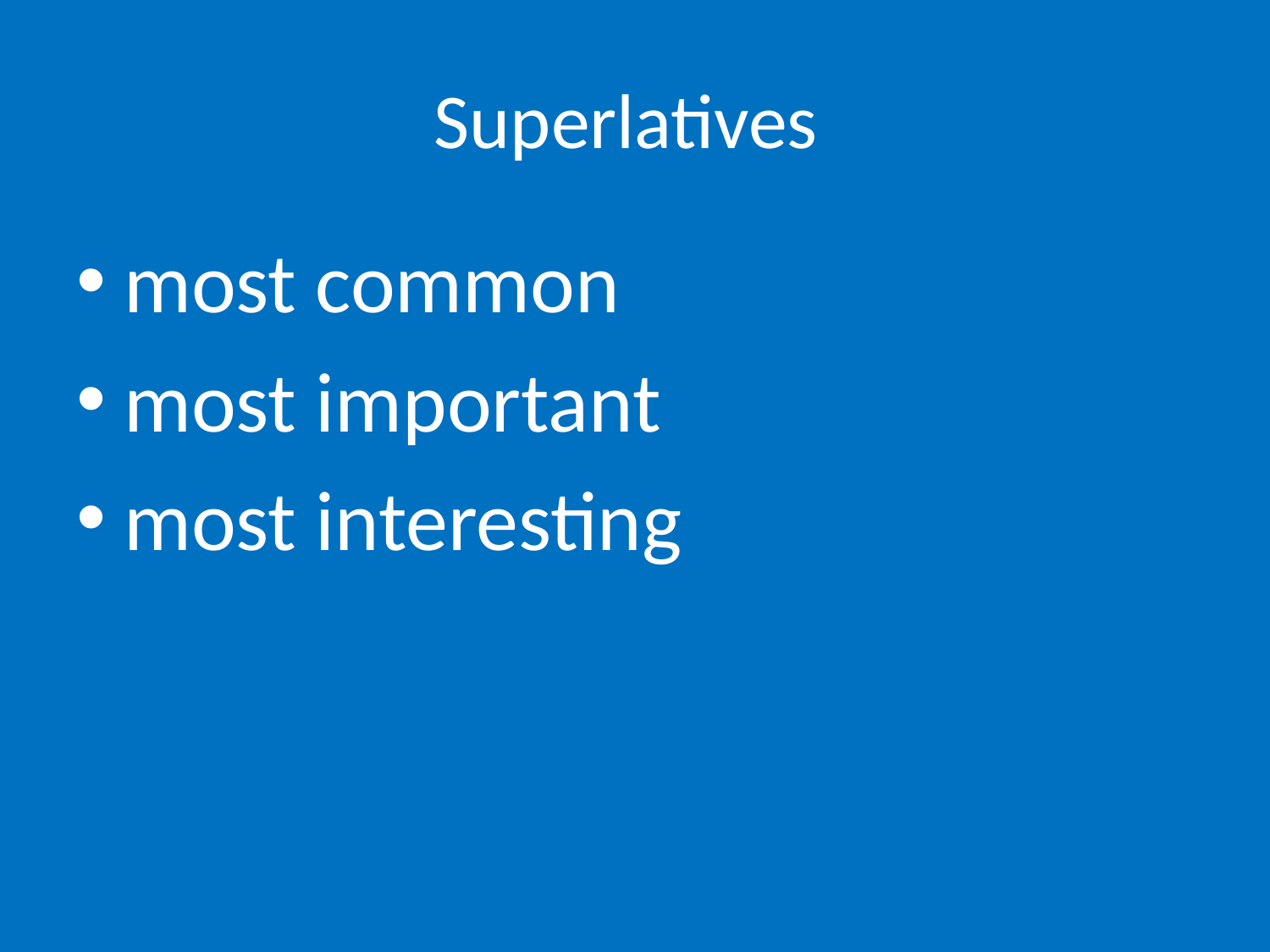

# Superlatives
most common
most important
most interesting